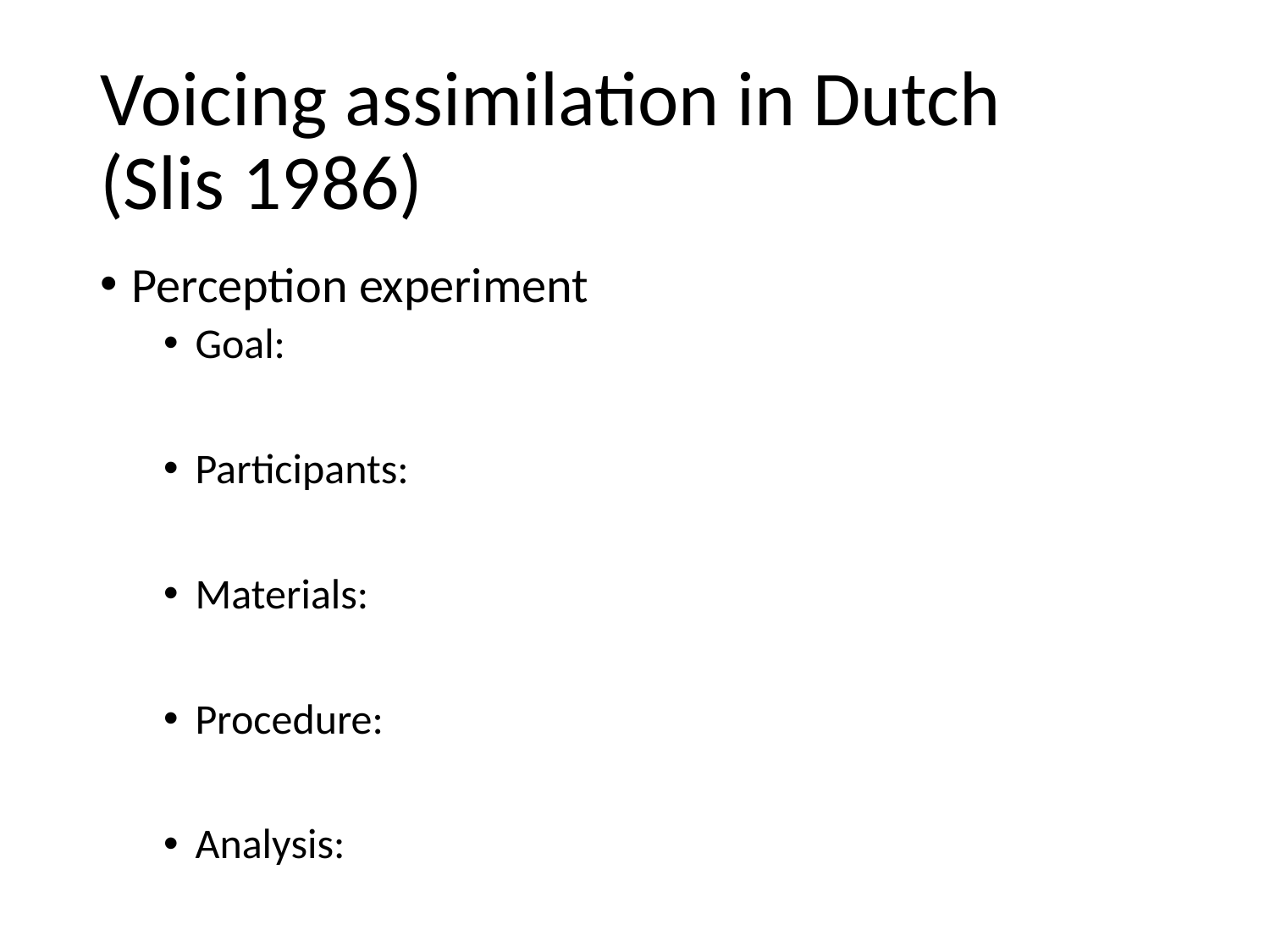

# Voicing assimilation in Dutch (Slis 1986)
Perception experiment
Goal:

Participants:

Materials:

Procedure:

Analysis: